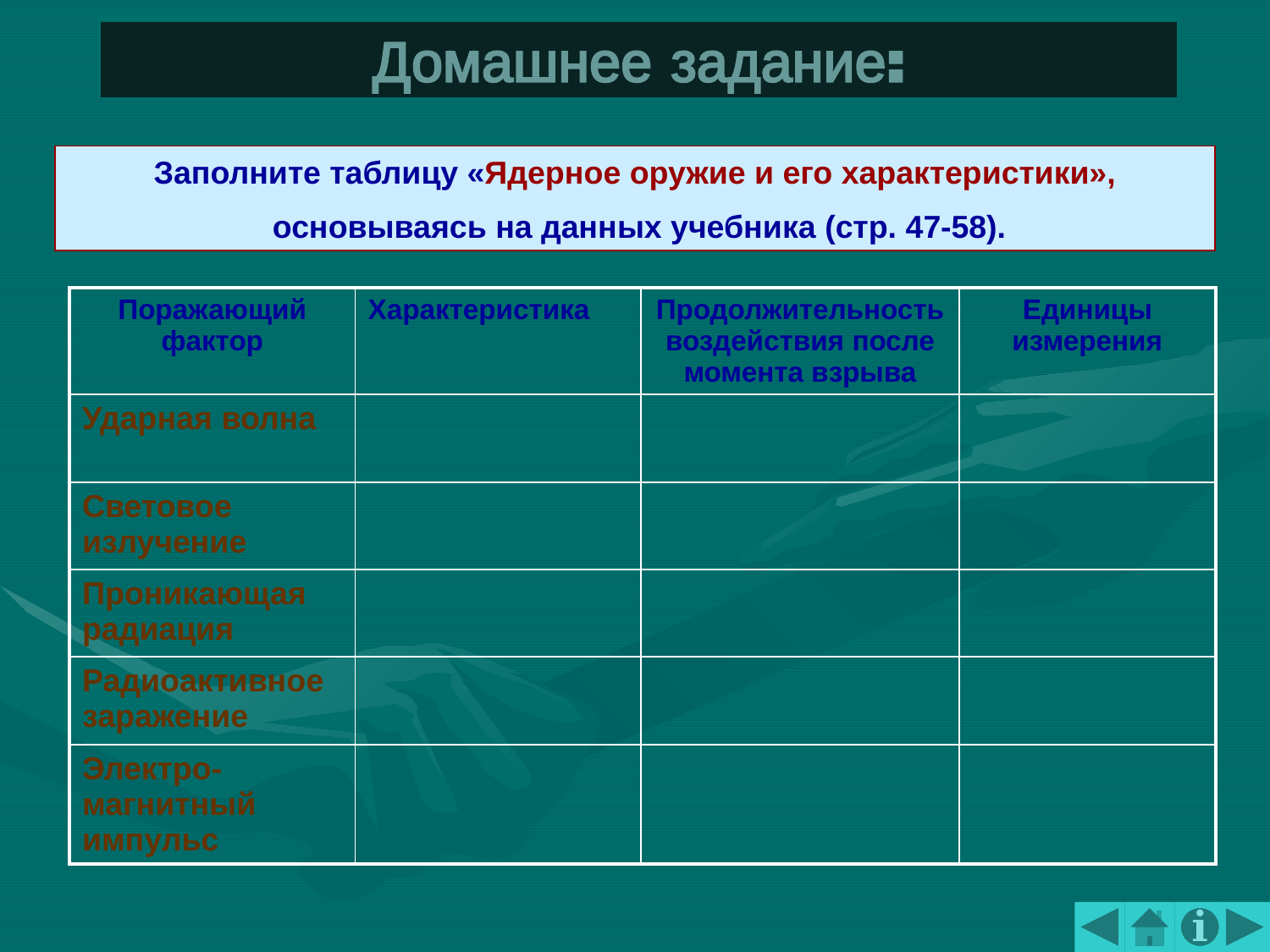

# Домашнее задание:

Заполните таблицу «Ядерное оружие и его характеристики»,
 основываясь на данных учебника (стр. 47-58).

| Поражающий фактор | Характеристика | Продолжительность воздействия после момента взрыва | Единицы измерения |
| --- | --- | --- | --- |
| Ударная волна |  |  |  |
| Световое излучение |  |  |  |
| Проникающая радиация |  |  |  |
| Радиоактивное заражение |  |  |  |
| Электро-магнитный импульс |  |  |  |